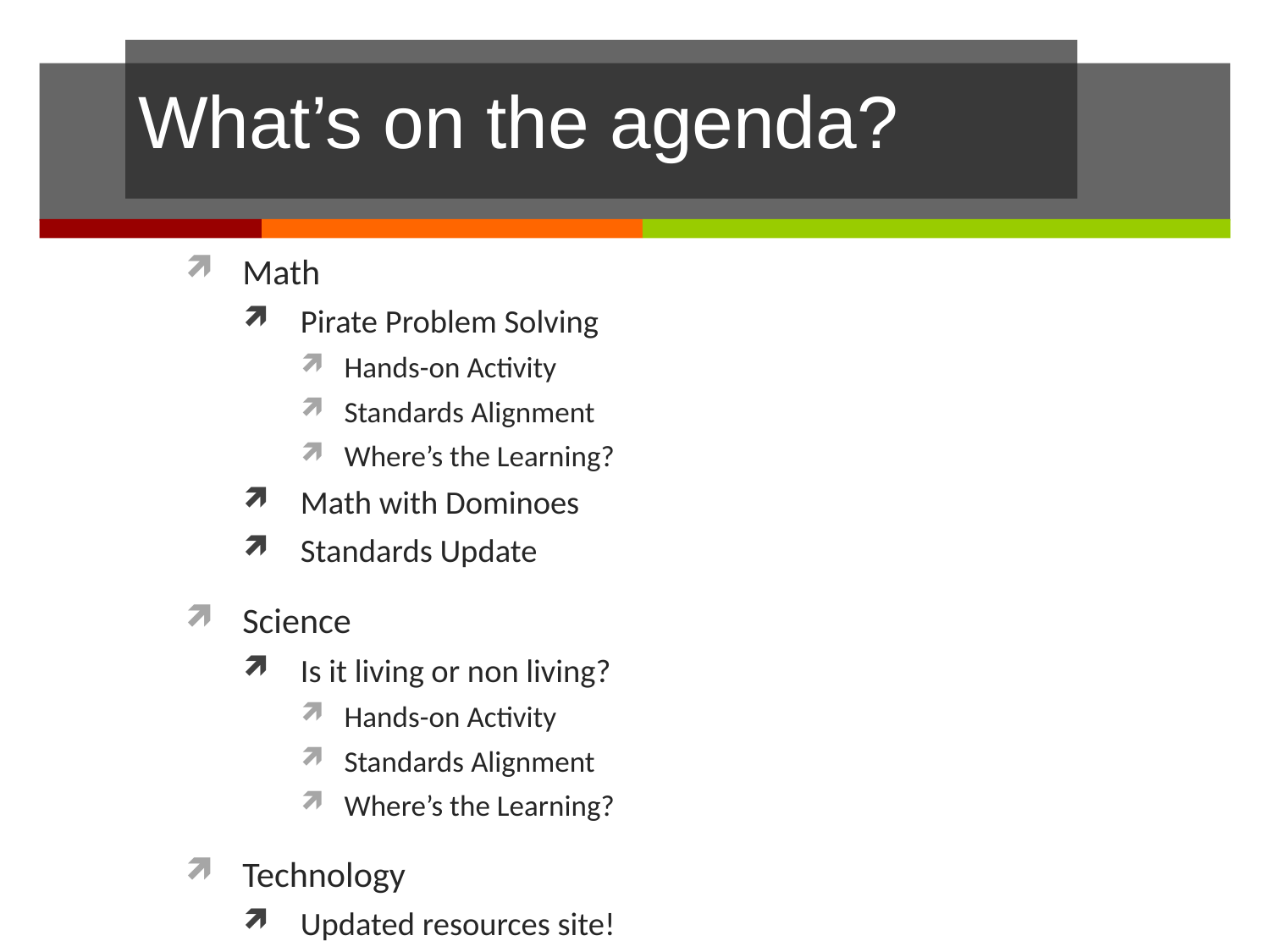

# What’s on the agenda?
Math
Pirate Problem Solving
Hands-on Activity
Standards Alignment
Where’s the Learning?
Math with Dominoes
Standards Update
Science
Is it living or non living?
Hands-on Activity
Standards Alignment
Where’s the Learning?
Technology
Updated resources site!